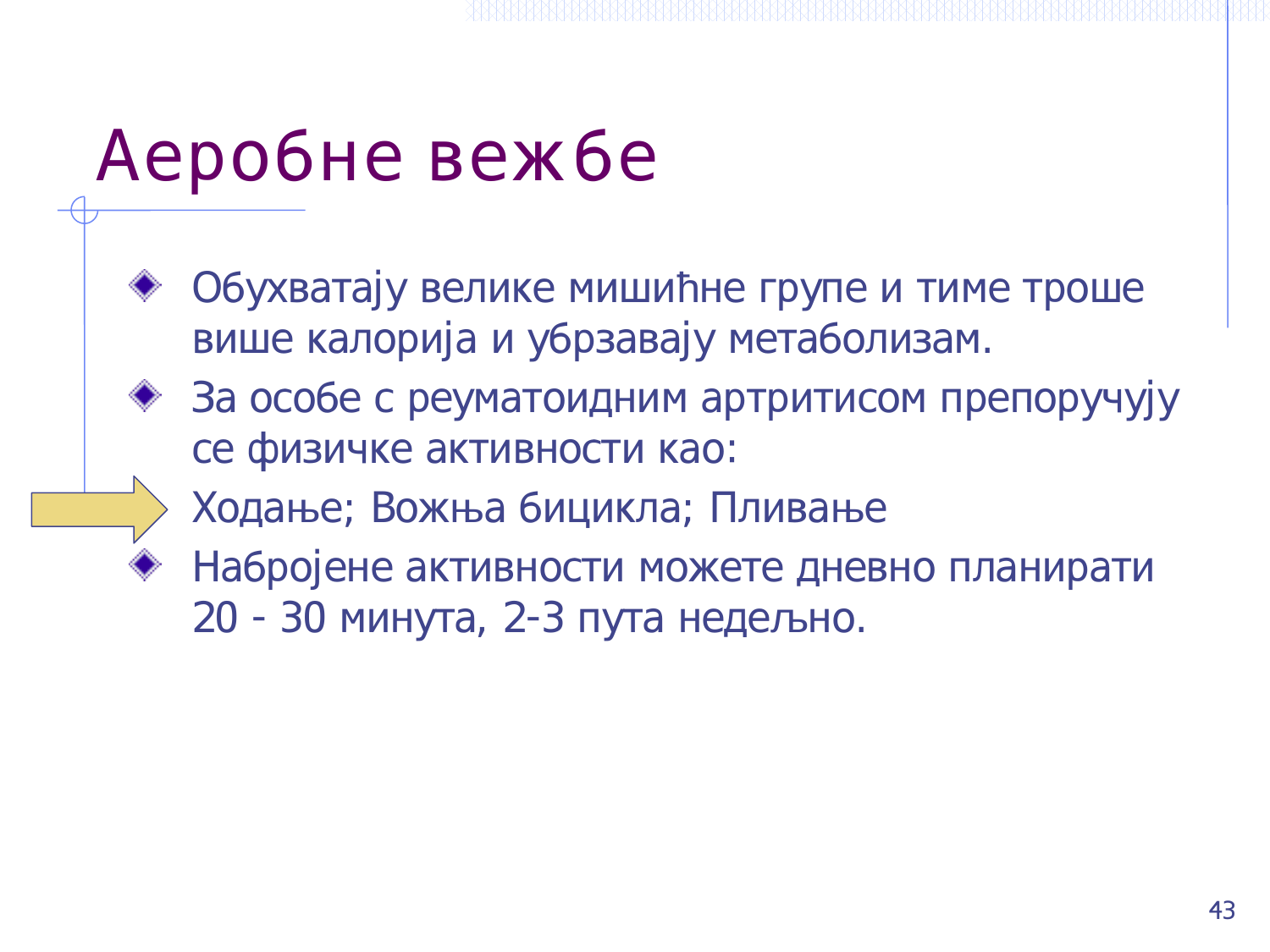

# Аеробне вежбе
Обухватају велике мишићне групе и тиме троше више калорија и убрзавају метаболизам.
За особе с реуматоидним артритисом препоручују се физичке активности као:
Ходање; Вожња бицикла; Пливање
Набројене активности можете дневно планирати  20 - 30 минута, 2-3 пута недељно.

43